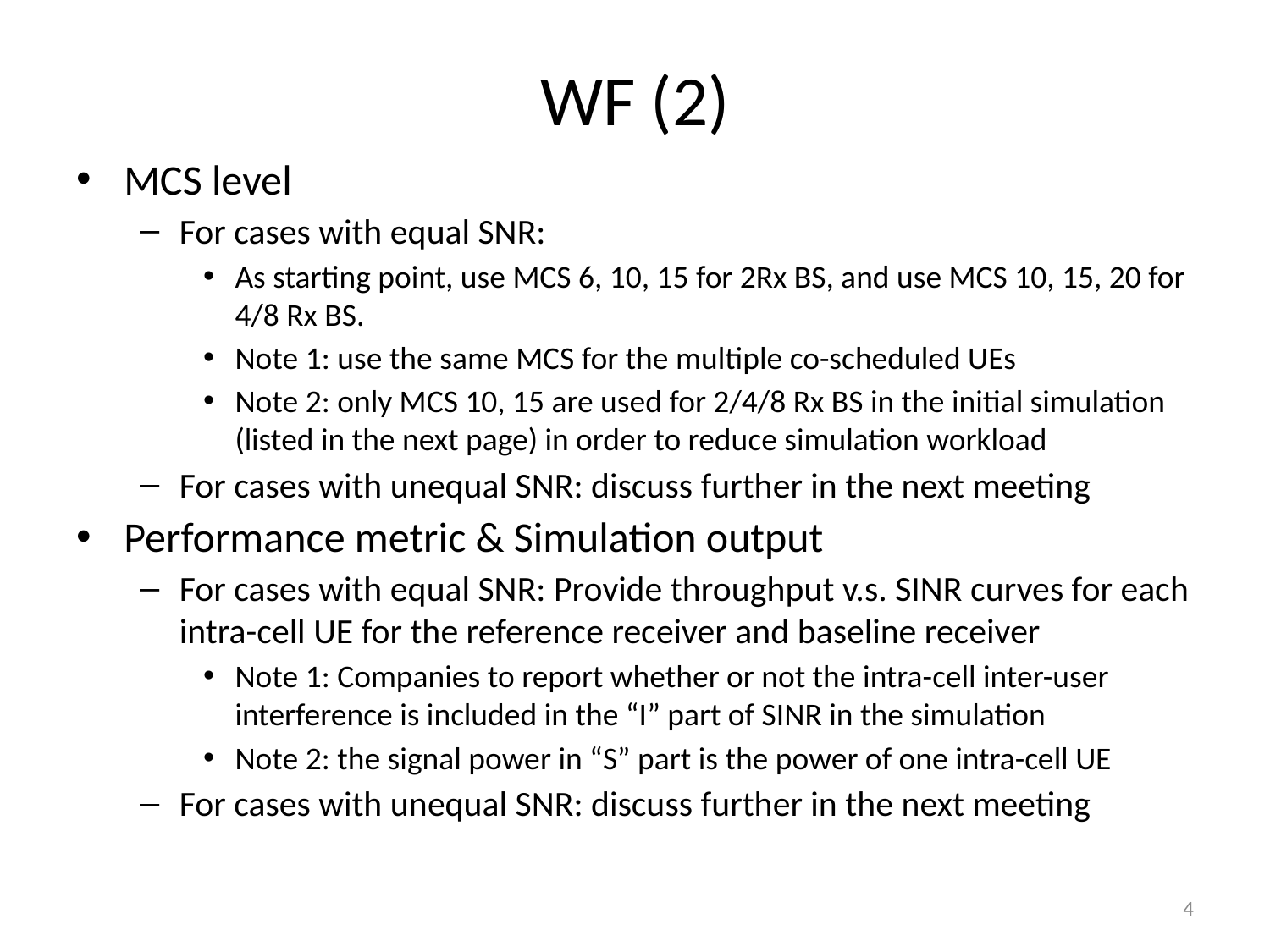

WF (2)
MCS level
For cases with equal SNR:
As starting point, use MCS 6, 10, 15 for 2Rx BS, and use MCS 10, 15, 20 for 4/8 Rx BS.
Note 1: use the same MCS for the multiple co-scheduled UEs
Note 2: only MCS 10, 15 are used for 2/4/8 Rx BS in the initial simulation (listed in the next page) in order to reduce simulation workload
For cases with unequal SNR: discuss further in the next meeting
Performance metric & Simulation output
For cases with equal SNR: Provide throughput v.s. SINR curves for each intra-cell UE for the reference receiver and baseline receiver
Note 1: Companies to report whether or not the intra-cell inter-user interference is included in the “I” part of SINR in the simulation
Note 2: the signal power in “S” part is the power of one intra-cell UE
For cases with unequal SNR: discuss further in the next meeting

4